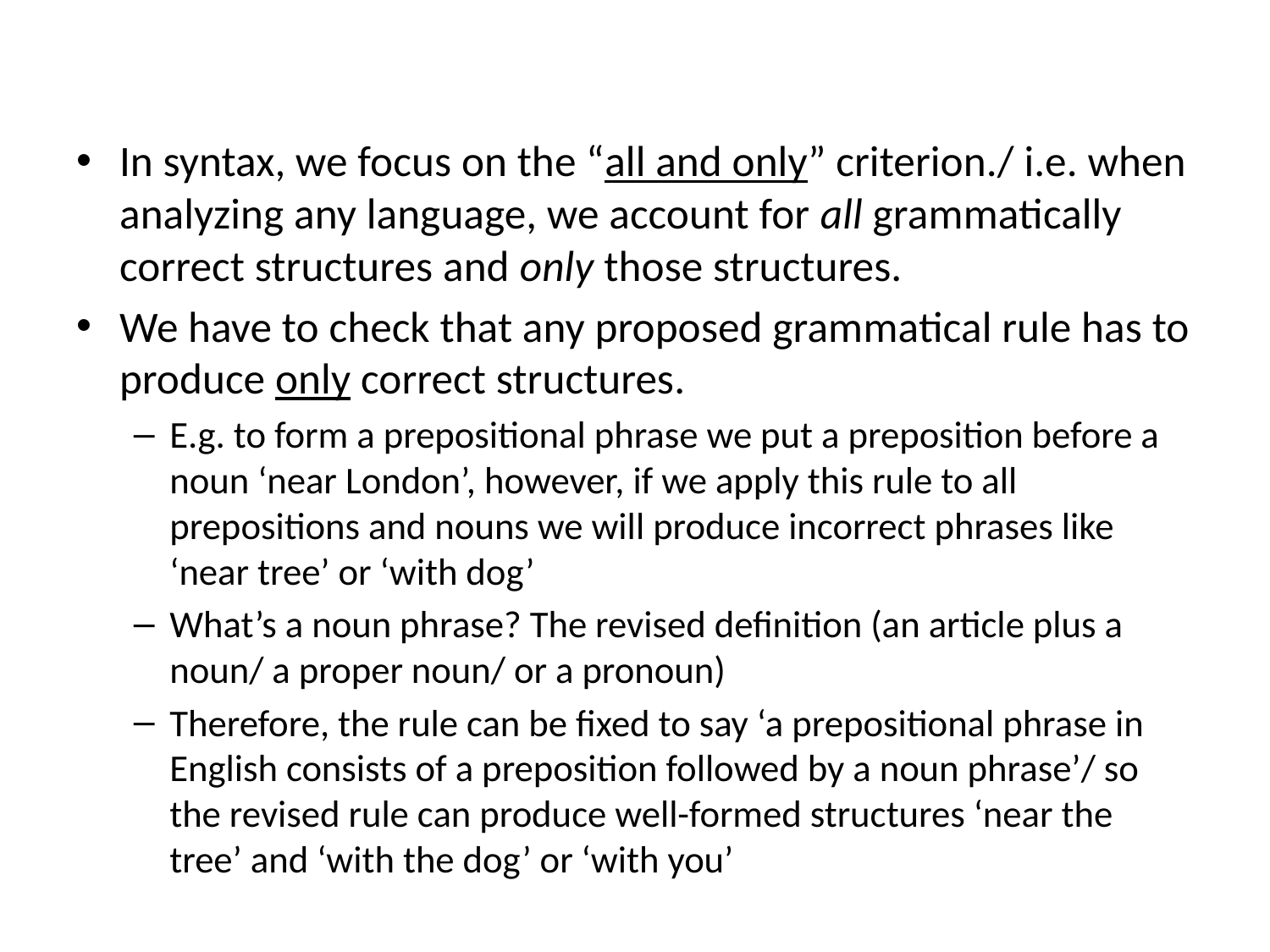

In syntax, we focus on the “all and only” criterion./ i.e. when analyzing any language, we account for all grammatically correct structures and only those structures.
We have to check that any proposed grammatical rule has to produce only correct structures.
E.g. to form a prepositional phrase we put a preposition before a noun ‘near London’, however, if we apply this rule to all prepositions and nouns we will produce incorrect phrases like ‘near tree’ or ‘with dog’
What’s a noun phrase? The revised definition (an article plus a noun/ a proper noun/ or a pronoun)
Therefore, the rule can be fixed to say ‘a prepositional phrase in English consists of a preposition followed by a noun phrase’/ so the revised rule can produce well-formed structures ‘near the tree’ and ‘with the dog’ or ‘with you’